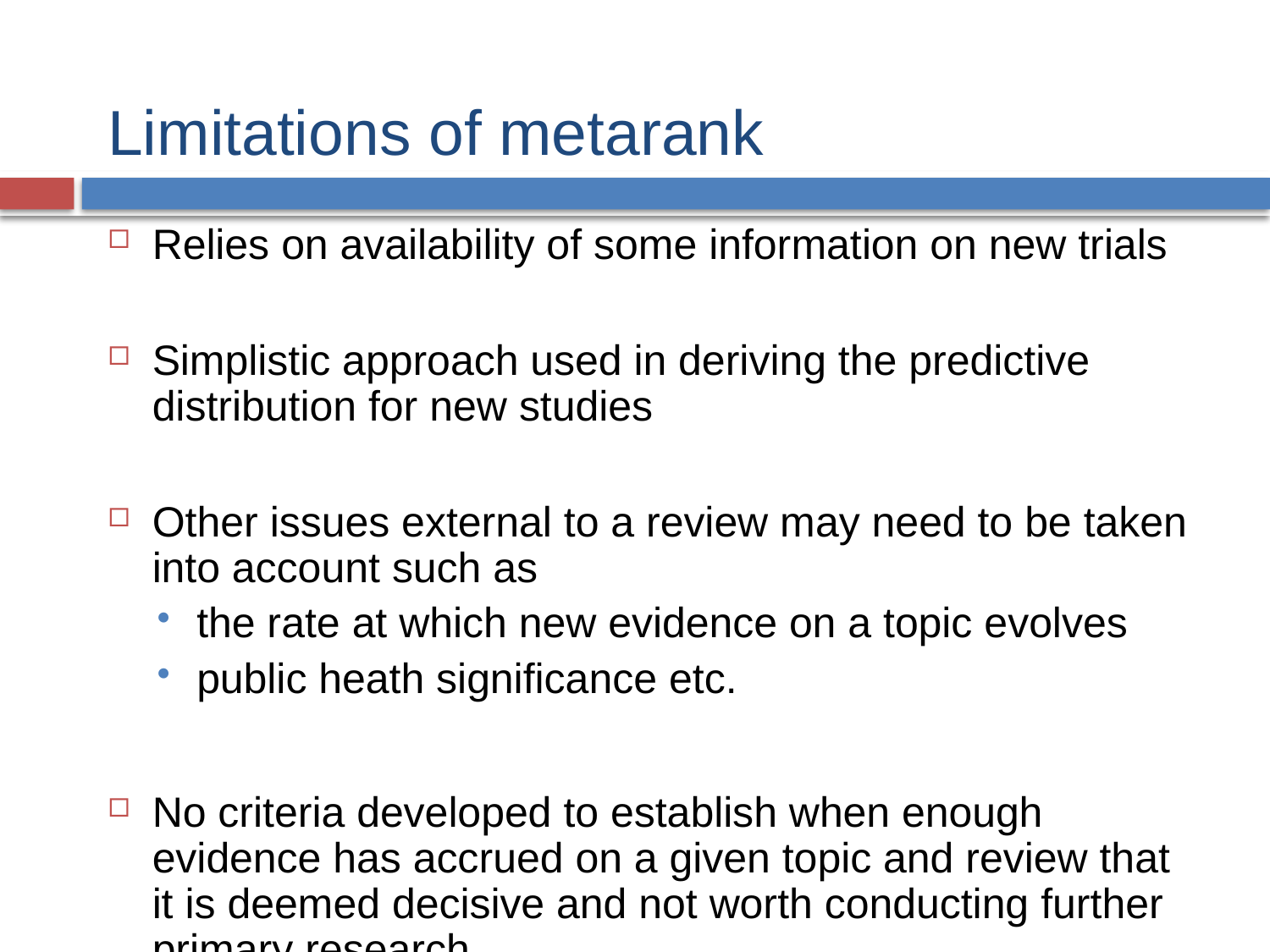

# Limitations of metarank
Relies on availability of some information on new trials

Simplistic approach used in deriving the predictive distribution for new studies

Other issues external to a review may need to be taken into account such as
the rate at which new evidence on a topic evolves
public heath significance etc.

No criteria developed to establish when enough evidence has accrued on a given topic and review that it is deemed decisive and not worth conducting further primary research